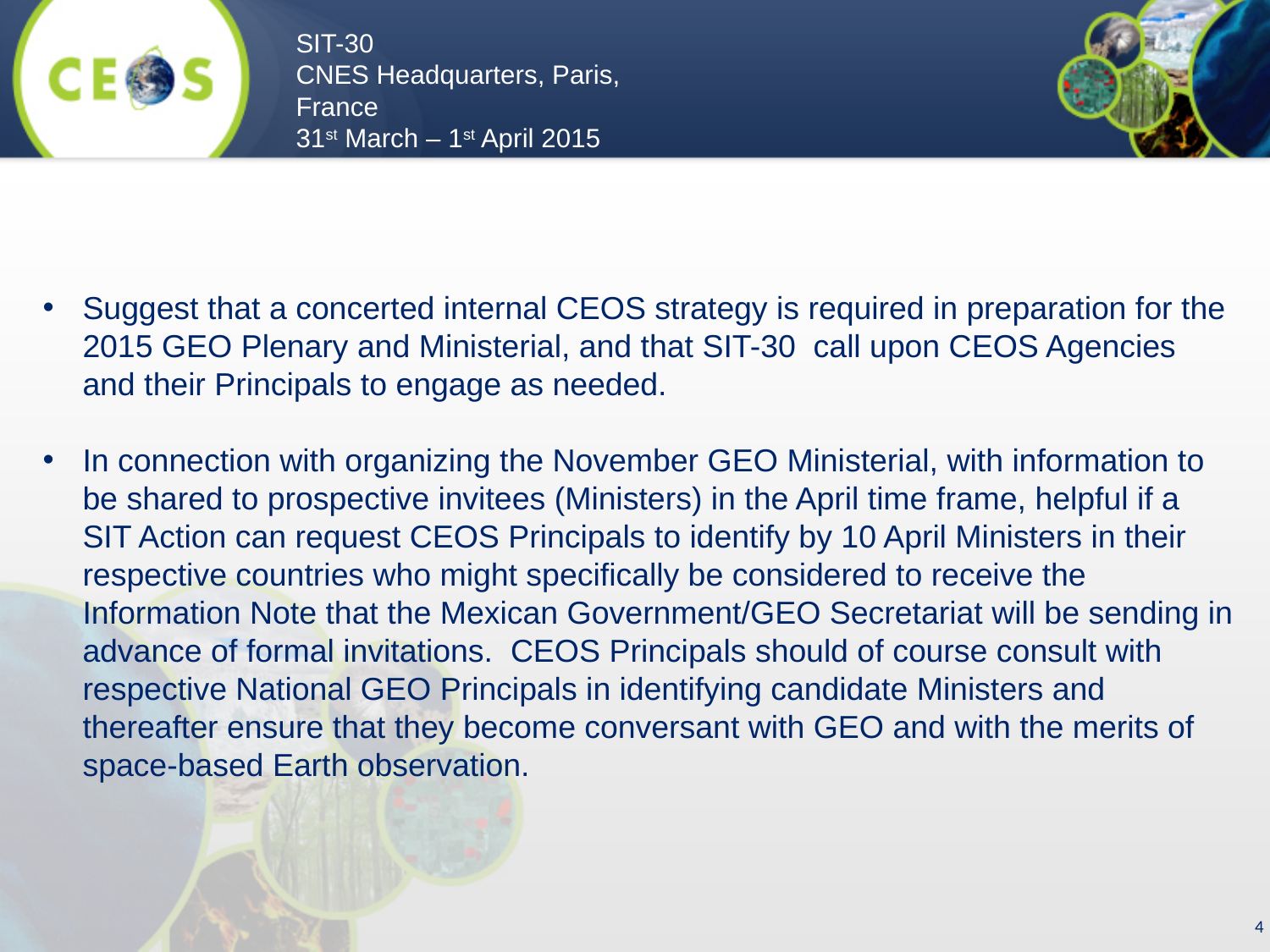

Suggest that a concerted internal CEOS strategy is required in preparation for the 2015 GEO Plenary and Ministerial, and that SIT-30  call upon CEOS Agencies and their Principals to engage as needed.

In connection with organizing the November GEO Ministerial, with information to be shared to prospective invitees (Ministers) in the April time frame, helpful if a SIT Action can request CEOS Principals to identify by 10 April Ministers in their respective countries who might specifically be considered to receive the Information Note that the Mexican Government/GEO Secretariat will be sending in advance of formal invitations.  CEOS Principals should of course consult with respective National GEO Principals in identifying candidate Ministers and thereafter ensure that they become conversant with GEO and with the merits of space-based Earth observation.

4